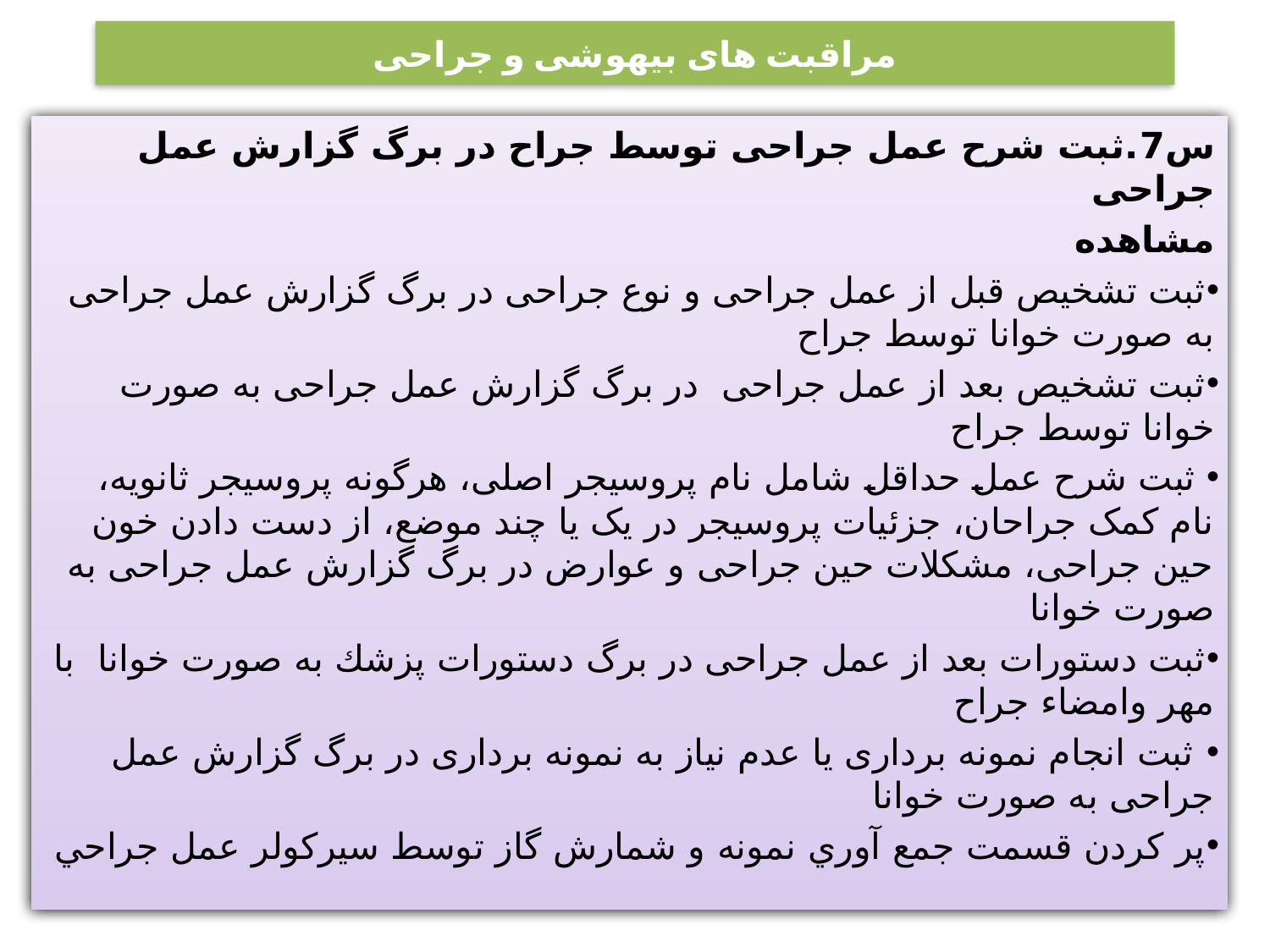

# مراقبت های بیهوشی و جراحی
س7.ثبت شرح عمل جراحی توسط جراح در برگ گزارش عمل جراحی
مشاهده
ثبت تشخیص قبل از عمل جراحی و نوع جراحی در برگ گزارش عمل جراحی به صورت خوانا توسط جراح
ثبت تشخیص بعد از عمل جراحی  در برگ گزارش عمل جراحی به صورت خوانا توسط جراح
 ثبت شرح عمل حداقل شامل نام پروسیجر اصلی، هرگونه پروسیجر ثانویه، نام کمک جراحان، جزئیات پروسیجر در یک یا چند موضع، از دست دادن خون حین جراحی، مشکلات حین جراحی و عوارض در برگ گزارش عمل جراحی به صورت خوانا
ثبت دستورات بعد از عمل جراحی در برگ دستورات پزشك به صورت خوانا  با مهر وامضاء جراح
 ثبت انجام نمونه برداری يا عدم نیاز به نمونه برداری در برگ گزارش عمل جراحی به صورت خوانا
پر كردن قسمت جمع آوري نمونه و شمارش گاز توسط سيركولر عمل جراحي